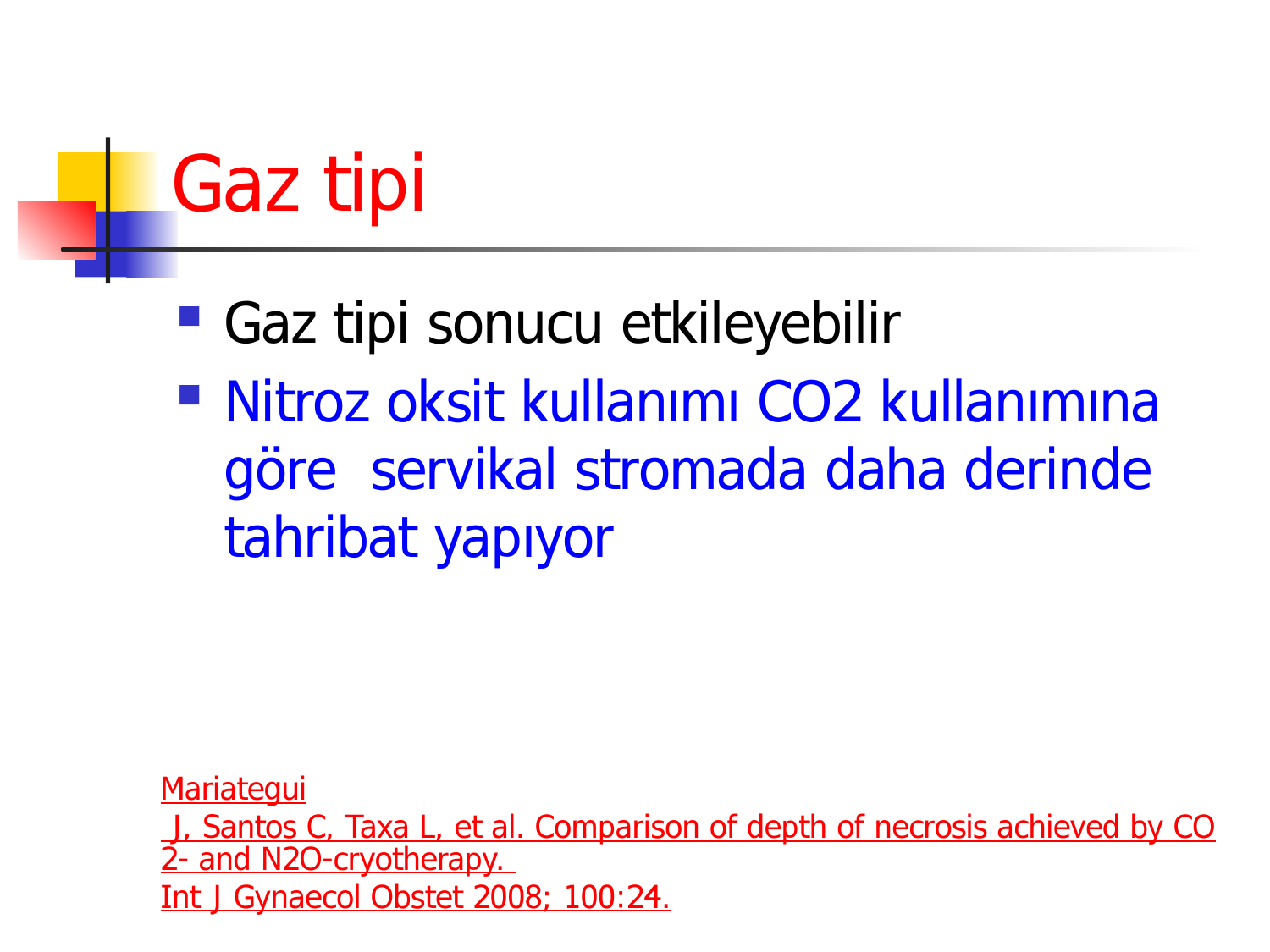

# Gaz tipi
Gaz tipi sonucu etkileyebilir
Nitroz oksit kullanımı CO2 kullanımına göre  servikal stromada daha derinde tahribat yapıyor
Mariategui J, Santos C, Taxa L, et al. Comparison of depth of necrosis achieved by CO2- and N2O-cryotherapy. Int J Gynaecol Obstet 2008; 100:24.